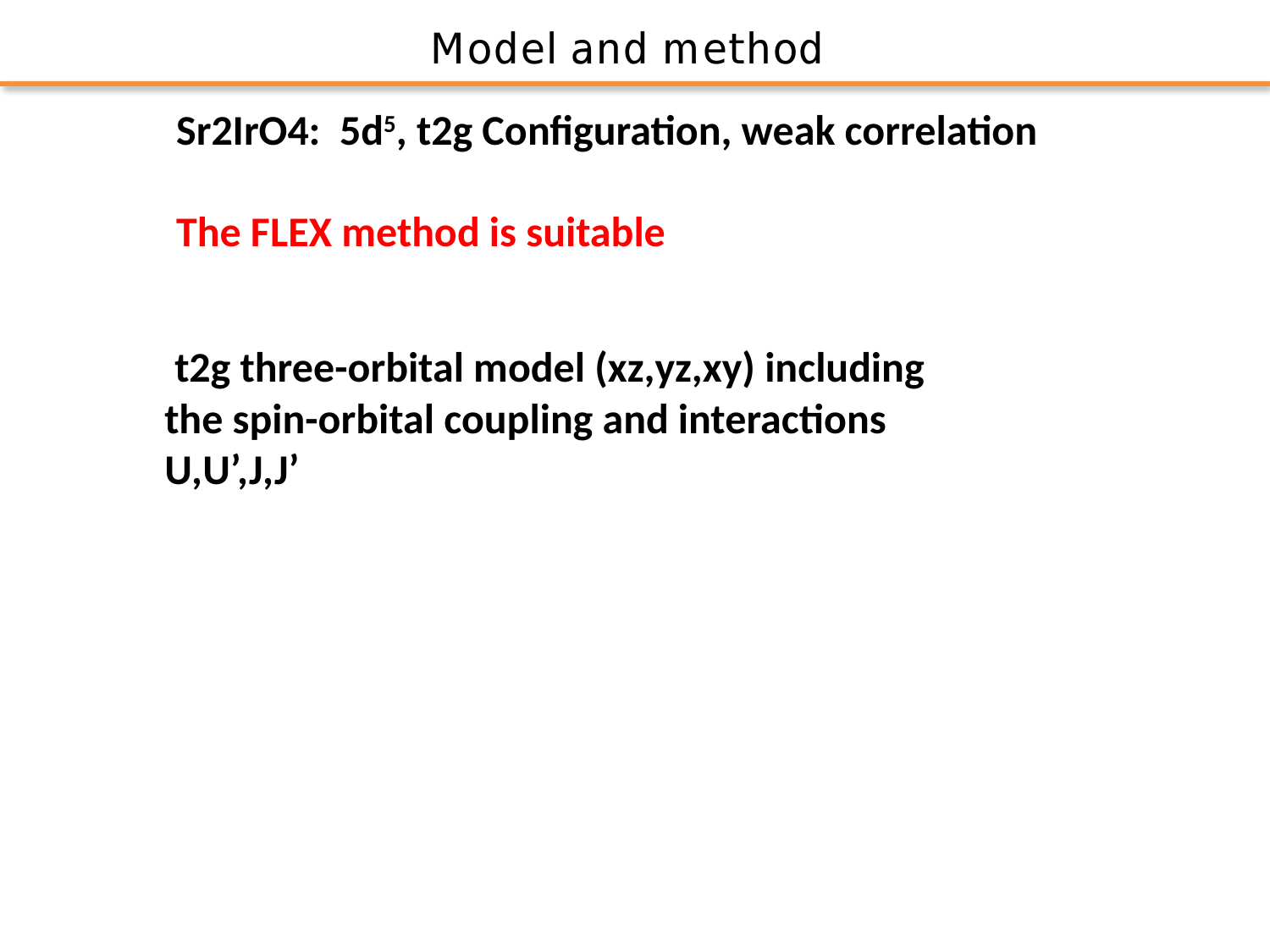

Model and method
Sr2IrO4:  5d5, t2g Configuration, weak correlation

The FLEX method is suitable
      t2g three-orbital model (xz,yz,xy) including
      the spin-orbital coupling and interactions
      U,U’,J,J’